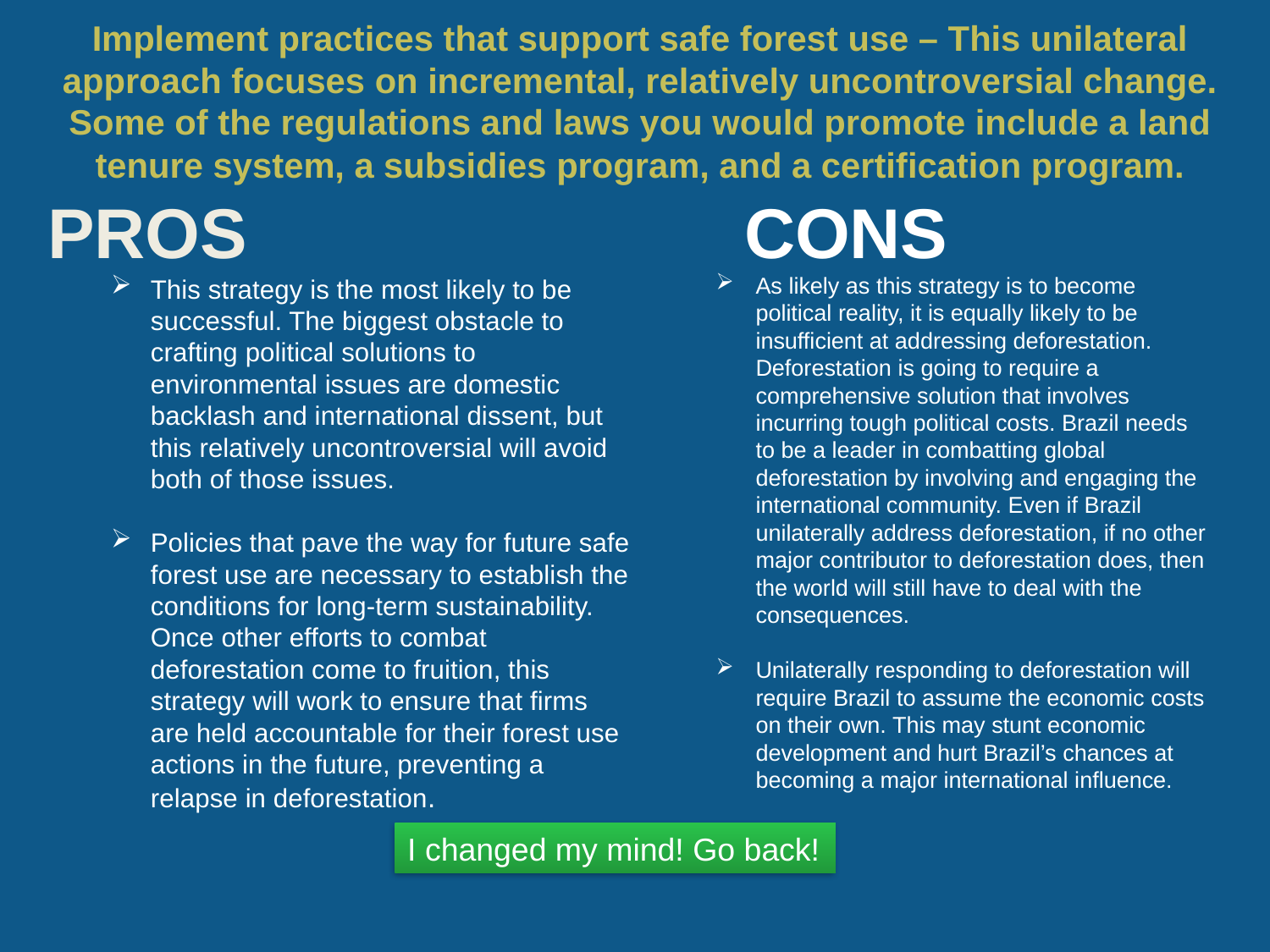

# Implement practices that support safe forest use – This unilateral approach focuses on incremental, relatively uncontroversial change. Some of the regulations and laws you would promote include a land tenure system, a subsidies program, and a certification program.
As likely as this strategy is to become political reality, it is equally likely to be insufficient at addressing deforestation. Deforestation is going to require a comprehensive solution that involves incurring tough political costs. Brazil needs to be a leader in combatting global deforestation by involving and engaging the international community. Even if Brazil unilaterally address deforestation, if no other major contributor to deforestation does, then the world will still have to deal with the consequences.

Unilaterally responding to deforestation will require Brazil to assume the economic costs on their own. This may stunt economic development and hurt Brazil’s chances at becoming a major international influence.
This strategy is the most likely to be successful. The biggest obstacle to crafting political solutions to environmental issues are domestic backlash and international dissent, but this relatively uncontroversial will avoid both of those issues.

Policies that pave the way for future safe forest use are necessary to establish the conditions for long-term sustainability. Once other efforts to combat deforestation come to fruition, this strategy will work to ensure that firms are held accountable for their forest use actions in the future, preventing a relapse in deforestation.